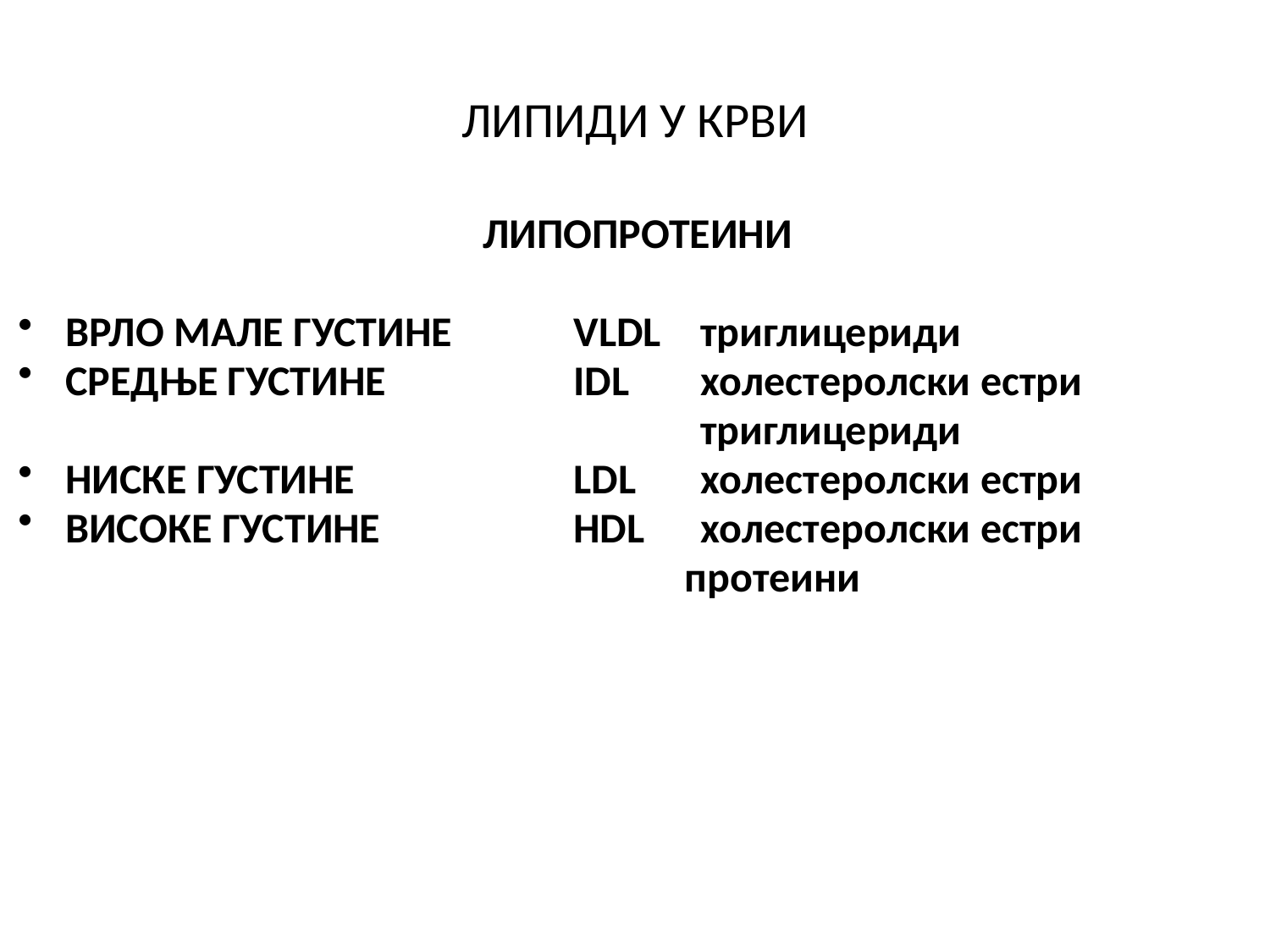

# ЛИПИДИ У КРВИ
ЛИПОПРОТЕИНИ

ВРЛО МАЛЕ ГУСТИНЕ	VLDL	триглицериди
СРЕДЊЕ ГУСТИНЕ		IDL	холестеролски естри
						триглицериди
НИСКЕ ГУСТИНЕ		LDL	холестеролски естри
ВИСОКЕ ГУСТИНЕ		HDL	холестеролски естри
				протеини